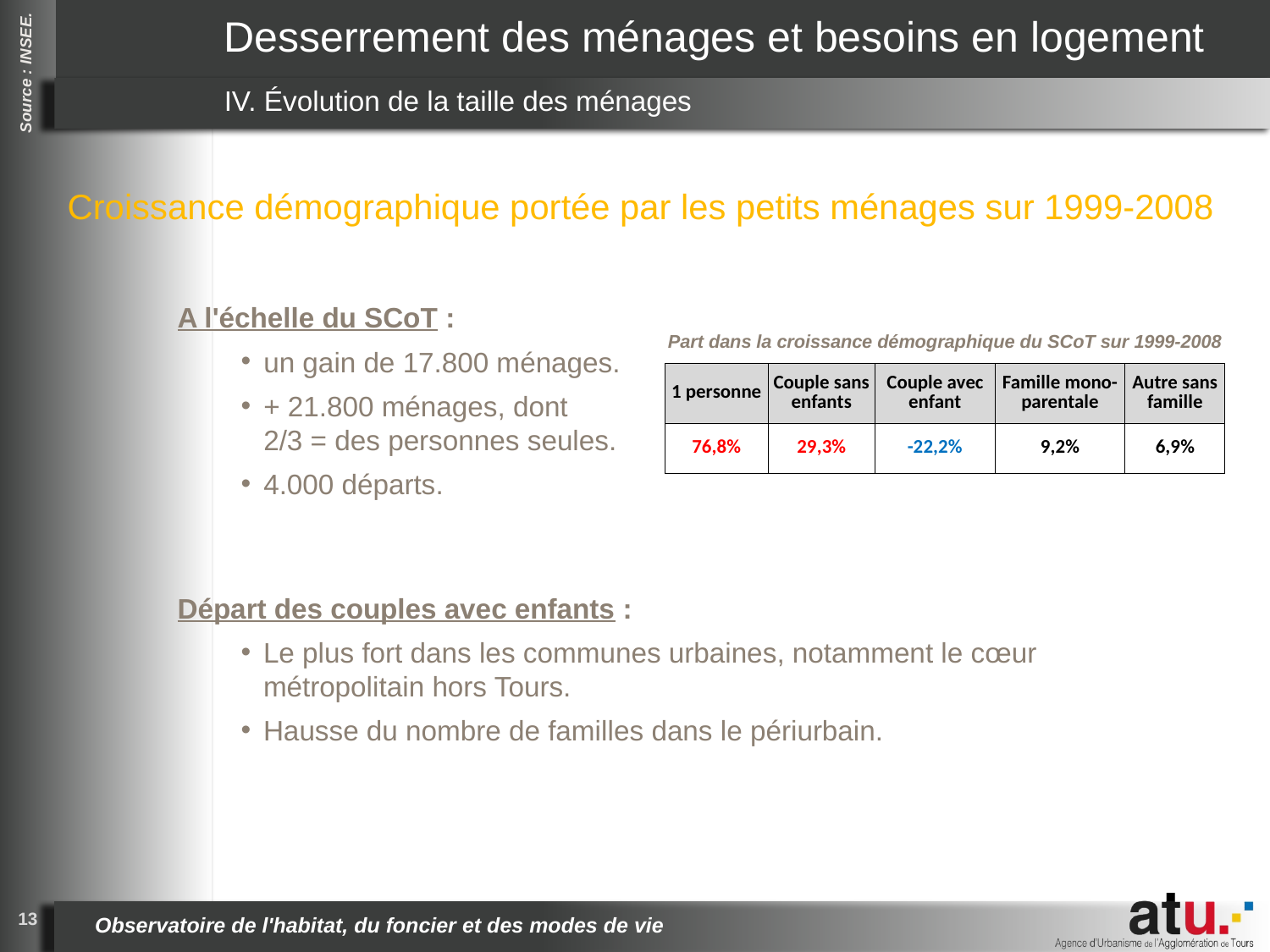

# Desserrement des ménages et besoins en logement
IV. évolution de la taille des ménages
Croissance démographique portée par les petits ménages sur 1999-2008
Source : INSEE.
A l'échelle du SCoT :
un gain de 17.800 ménages.
+ 21.800 ménages, dont    2/3 = des personnes seules.
4.000 départs.
Part dans la croissance démographique du SCoT sur 1999-2008
| 1 personne | Couple sans enfants | Couple avec enfant | Famille mono-parentale | Autre sans famille |
| --- | --- | --- | --- | --- |
| 76,8% | 29,3% | -22,2% | 9,2% | 6,9% |
Départ des couples avec enfants :
Le plus fort dans les communes urbaines, notamment le cœur métropolitain hors Tours.
Hausse du nombre de familles dans le périurbain.
13
Observatoire de l'habitat, du foncier et des modes de vie